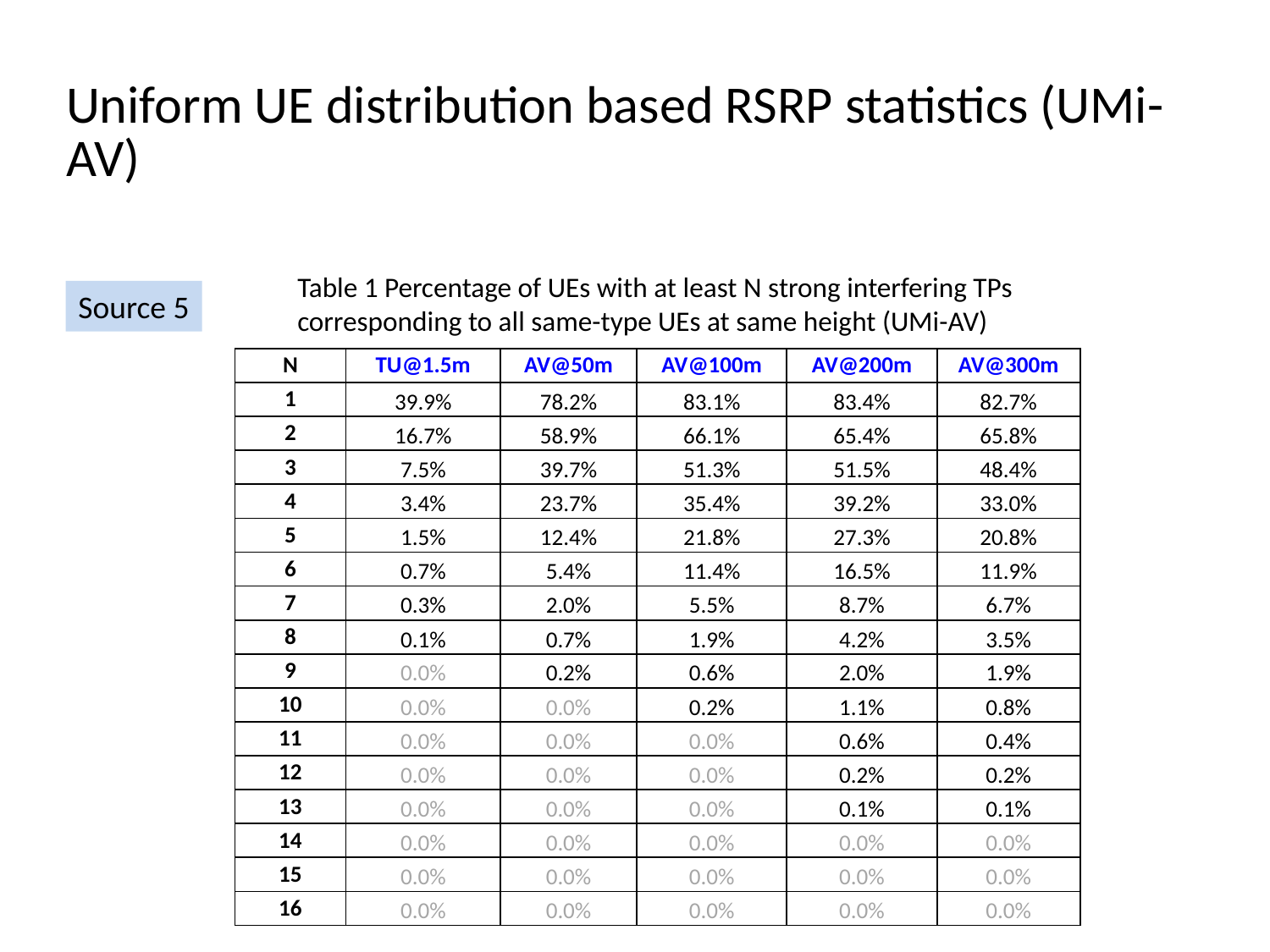

# Uniform UE distribution based RSRP statistics (UMi-AV)
Table 1 Percentage of UEs with at least N strong interfering TPs corresponding to all same-type UEs at same height (UMi-AV)
Source 5
| N | TU@1.5m | AV@50m | AV@100m | AV@200m | AV@300m |
| --- | --- | --- | --- | --- | --- |
| 1 | 39.9% | 78.2% | 83.1% | 83.4% | 82.7% |
| 2 | 16.7% | 58.9% | 66.1% | 65.4% | 65.8% |
| 3 | 7.5% | 39.7% | 51.3% | 51.5% | 48.4% |
| 4 | 3.4% | 23.7% | 35.4% | 39.2% | 33.0% |
| 5 | 1.5% | 12.4% | 21.8% | 27.3% | 20.8% |
| 6 | 0.7% | 5.4% | 11.4% | 16.5% | 11.9% |
| 7 | 0.3% | 2.0% | 5.5% | 8.7% | 6.7% |
| 8 | 0.1% | 0.7% | 1.9% | 4.2% | 3.5% |
| 9 | 0.0% | 0.2% | 0.6% | 2.0% | 1.9% |
| 10 | 0.0% | 0.0% | 0.2% | 1.1% | 0.8% |
| 11 | 0.0% | 0.0% | 0.0% | 0.6% | 0.4% |
| 12 | 0.0% | 0.0% | 0.0% | 0.2% | 0.2% |
| 13 | 0.0% | 0.0% | 0.0% | 0.1% | 0.1% |
| 14 | 0.0% | 0.0% | 0.0% | 0.0% | 0.0% |
| 15 | 0.0% | 0.0% | 0.0% | 0.0% | 0.0% |
| 16 | 0.0% | 0.0% | 0.0% | 0.0% | 0.0% |